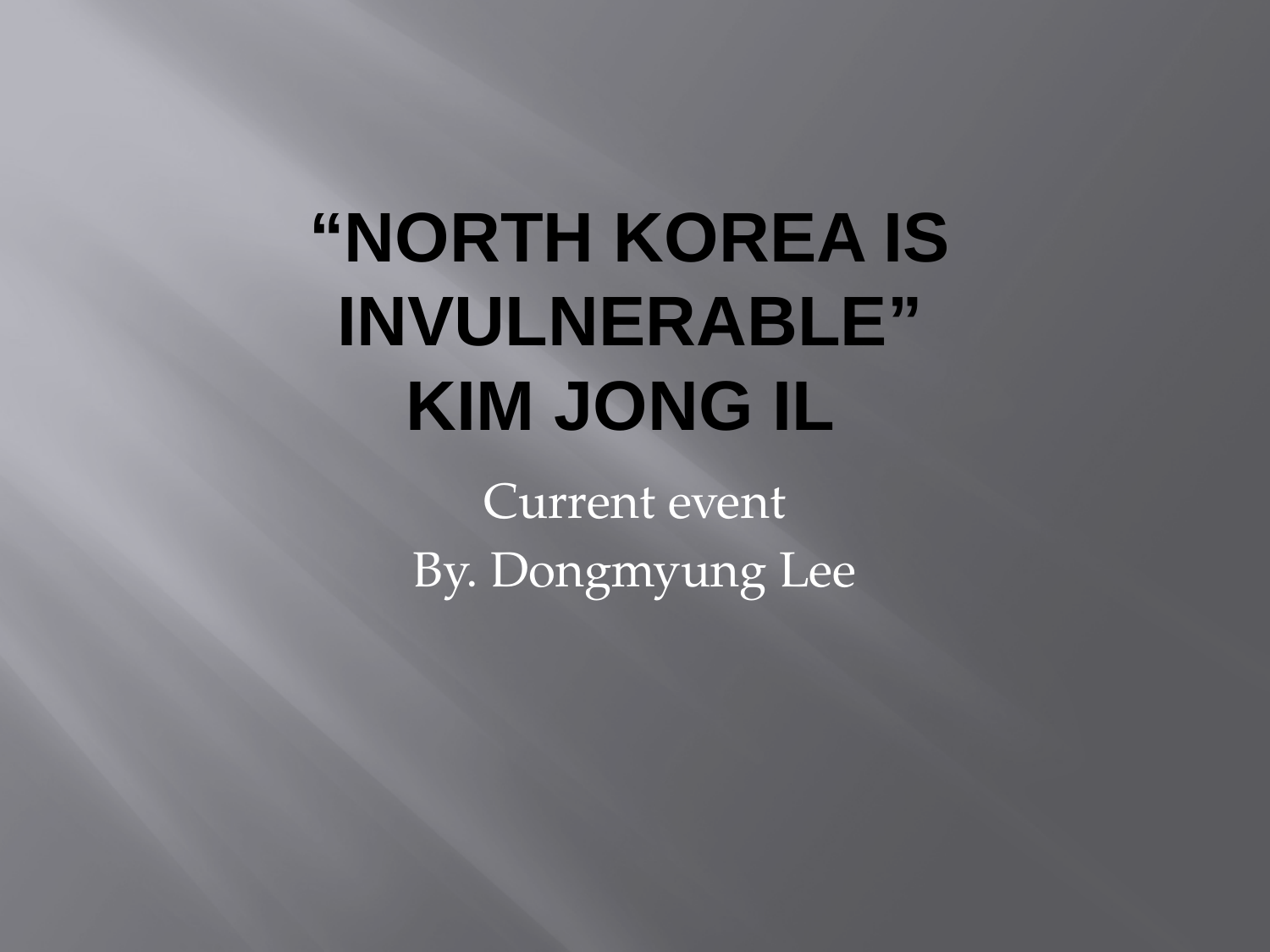

# “North Korea is Invulnerable” Kim Jong il
Current event
By. Dongmyung Lee